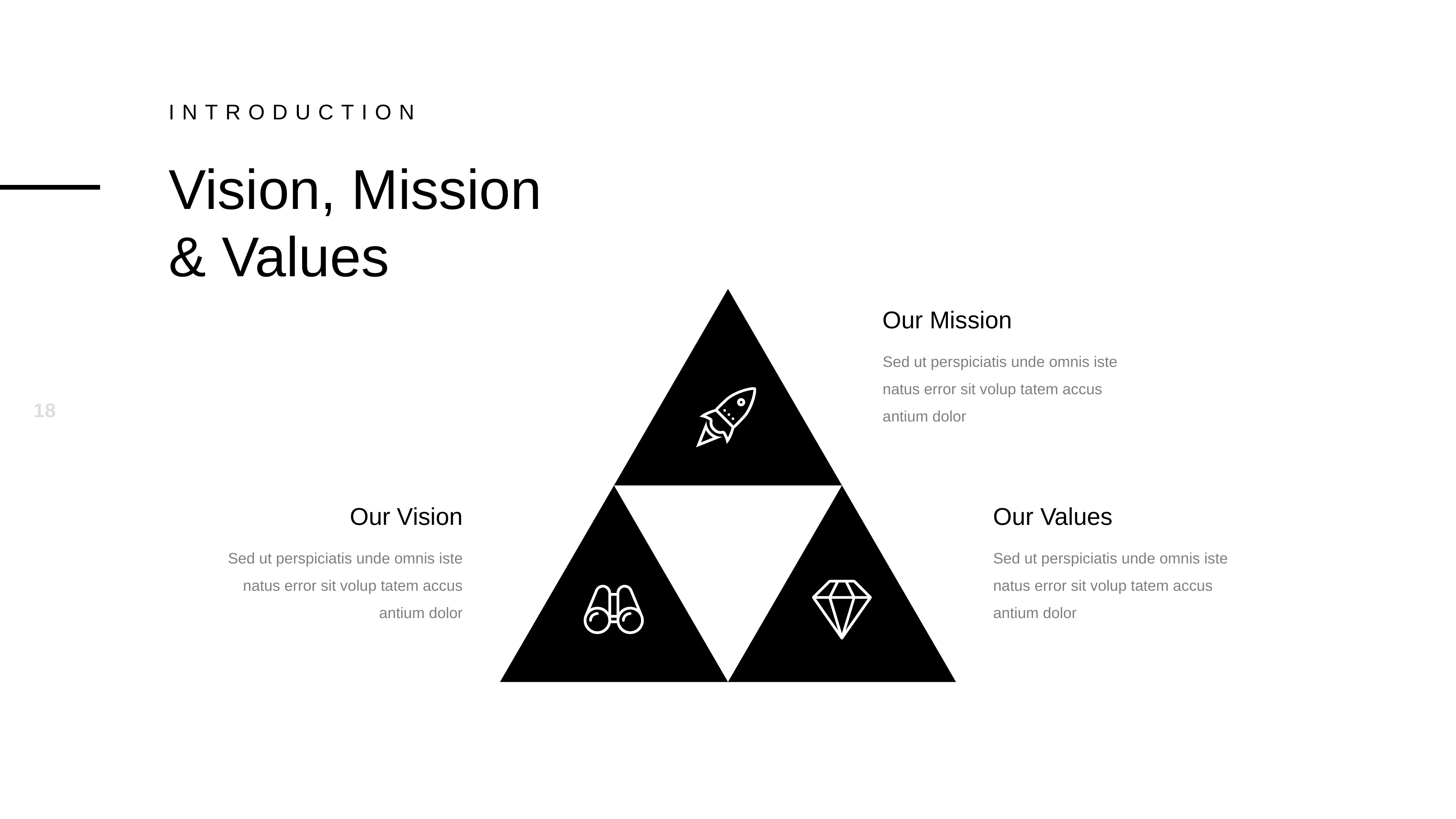

Introduction
Vision, Mission
& Values

Our Mission
Sed ut perspiciatis unde omnis iste natus error sit volup tatem accus antium dolor
Our Vision
Sed ut perspiciatis unde omnis iste natus error sit volup tatem accus antium dolor
Our Values
Sed ut perspiciatis unde omnis iste natus error sit volup tatem accus antium dolor